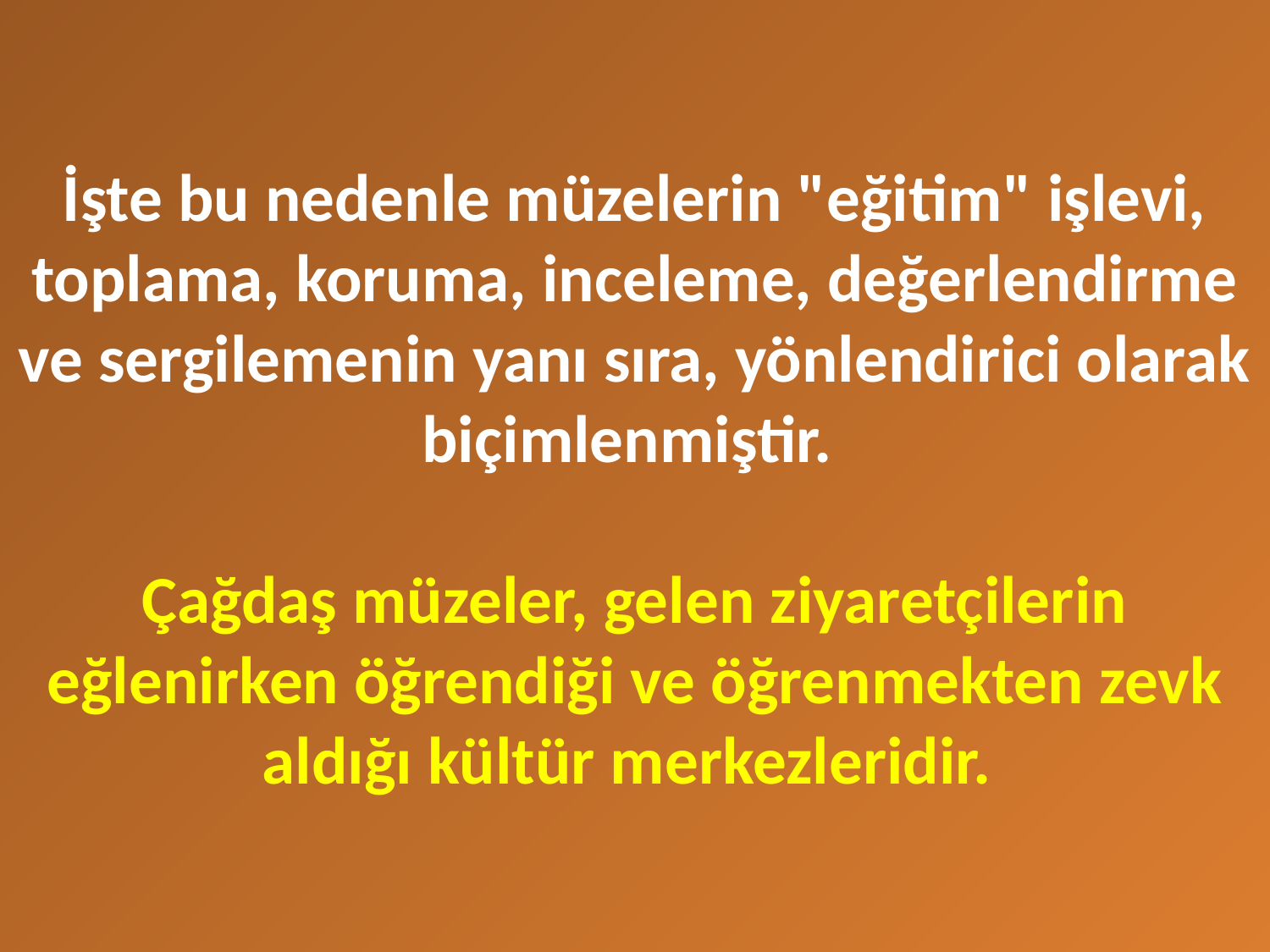

# İşte bu nedenle müzelerin "eğitim" işlevi, toplama, koruma, inceleme, değerlendirme ve sergilemenin yanı sıra, yönlendirici olarak biçimlenmiştir. Çağdaş müzeler, gelen ziyaretçilerin eğlenirken öğrendiği ve öğrenmekten zevk aldığı kültür merkezleridir.